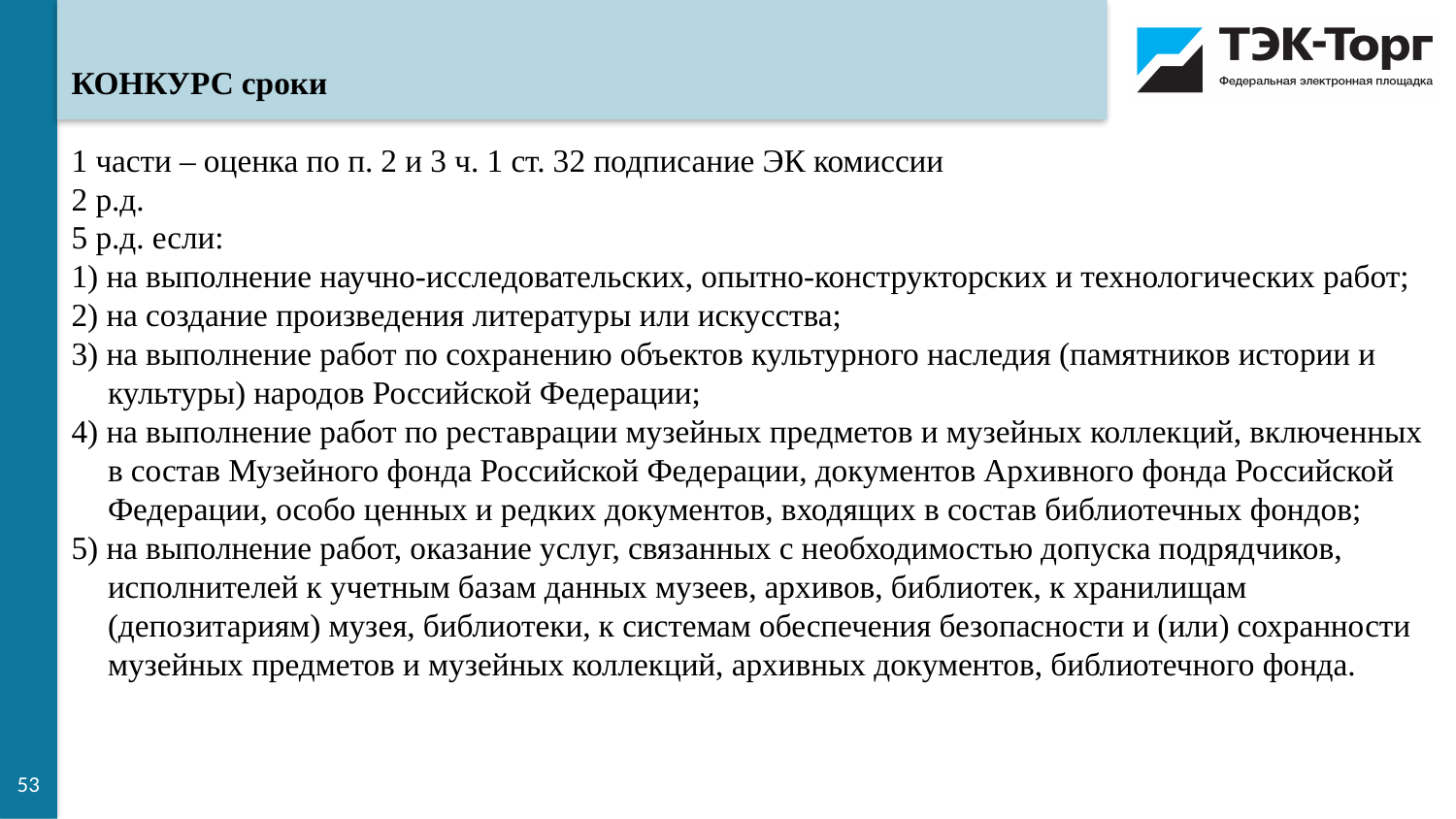

КОНКУРС сроки
1 части – оценка по п. 2 и 3 ч. 1 ст. 32 подписание ЭК комиссии
2 р.д.
5 р.д. если:
1) на выполнение научно-исследовательских, опытно-конструкторских и технологических работ;
2) на создание произведения литературы или искусства;
3) на выполнение работ по сохранению объектов культурного наследия (памятников истории и культуры) народов Российской Федерации;
4) на выполнение работ по реставрации музейных предметов и музейных коллекций, включенных в состав Музейного фонда Российской Федерации, документов Архивного фонда Российской Федерации, особо ценных и редких документов, входящих в состав библиотечных фондов;
5) на выполнение работ, оказание услуг, связанных с необходимостью допуска подрядчиков, исполнителей к учетным базам данных музеев, архивов, библиотек, к хранилищам (депозитариям) музея, библиотеки, к системам обеспечения безопасности и (или) сохранности музейных предметов и музейных коллекций, архивных документов, библиотечного фонда.
53